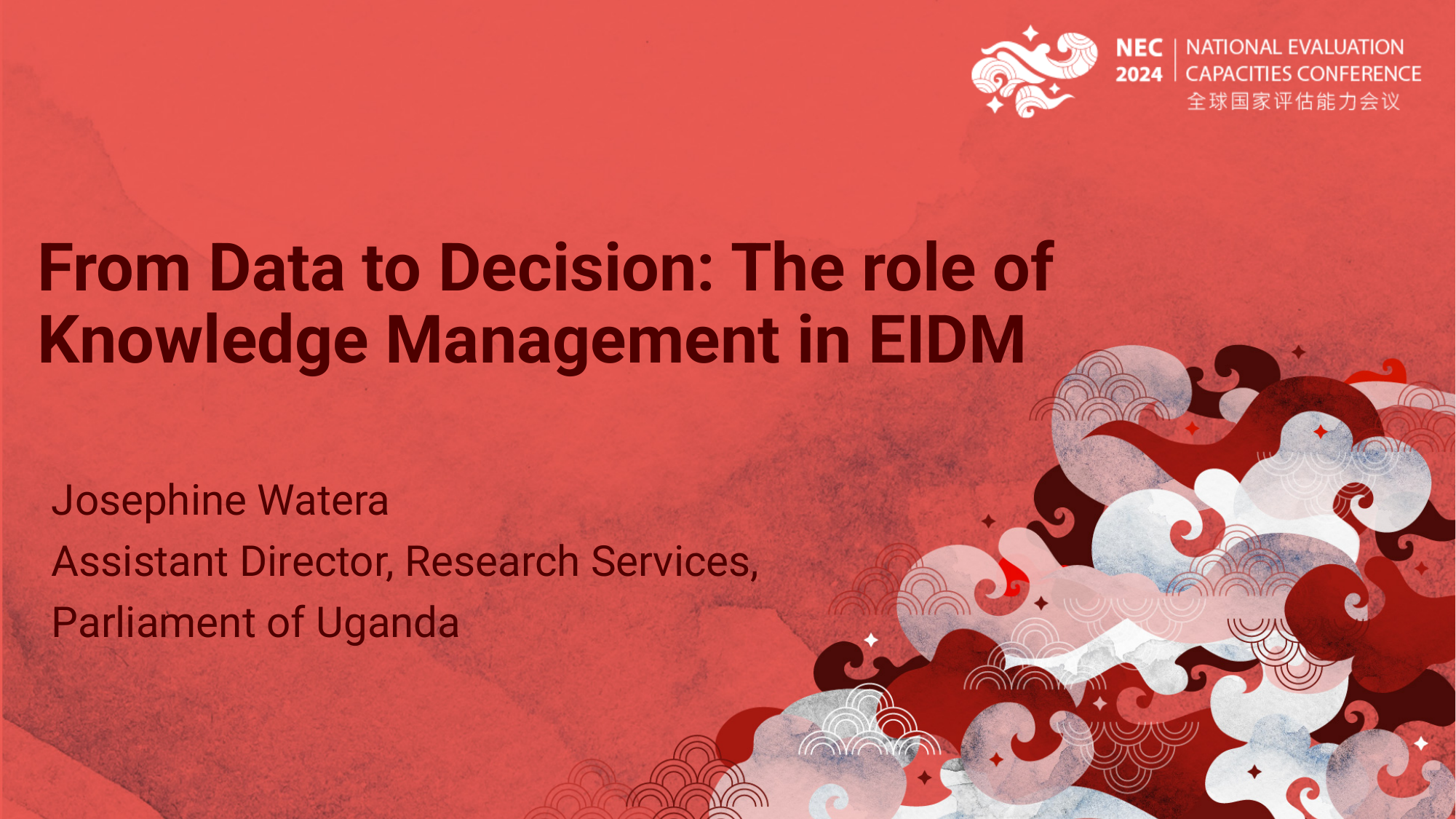

# From Data to Decision: The role of Knowledge Management in EIDM
Josephine Watera
Assistant Director, Research Services,
Parliament of Uganda